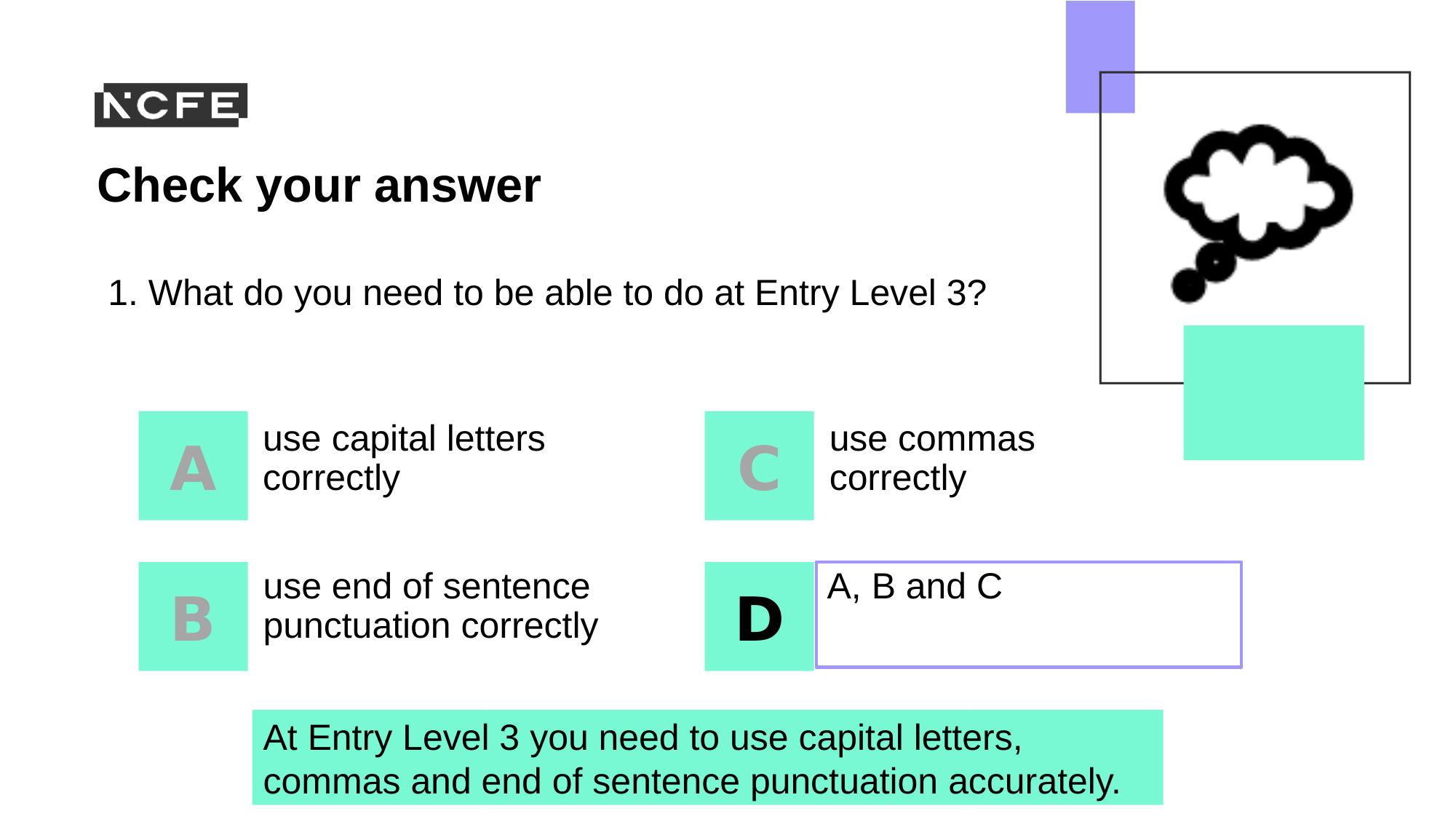

1. What do you need to be able to do at Entry Level 3?

use capital letters correctly

use commas correctly

use end of sentence punctuation correctly

A, B and C

At Entry Level 3 you need to use capital letters, commas and end of sentence punctuation accurately.